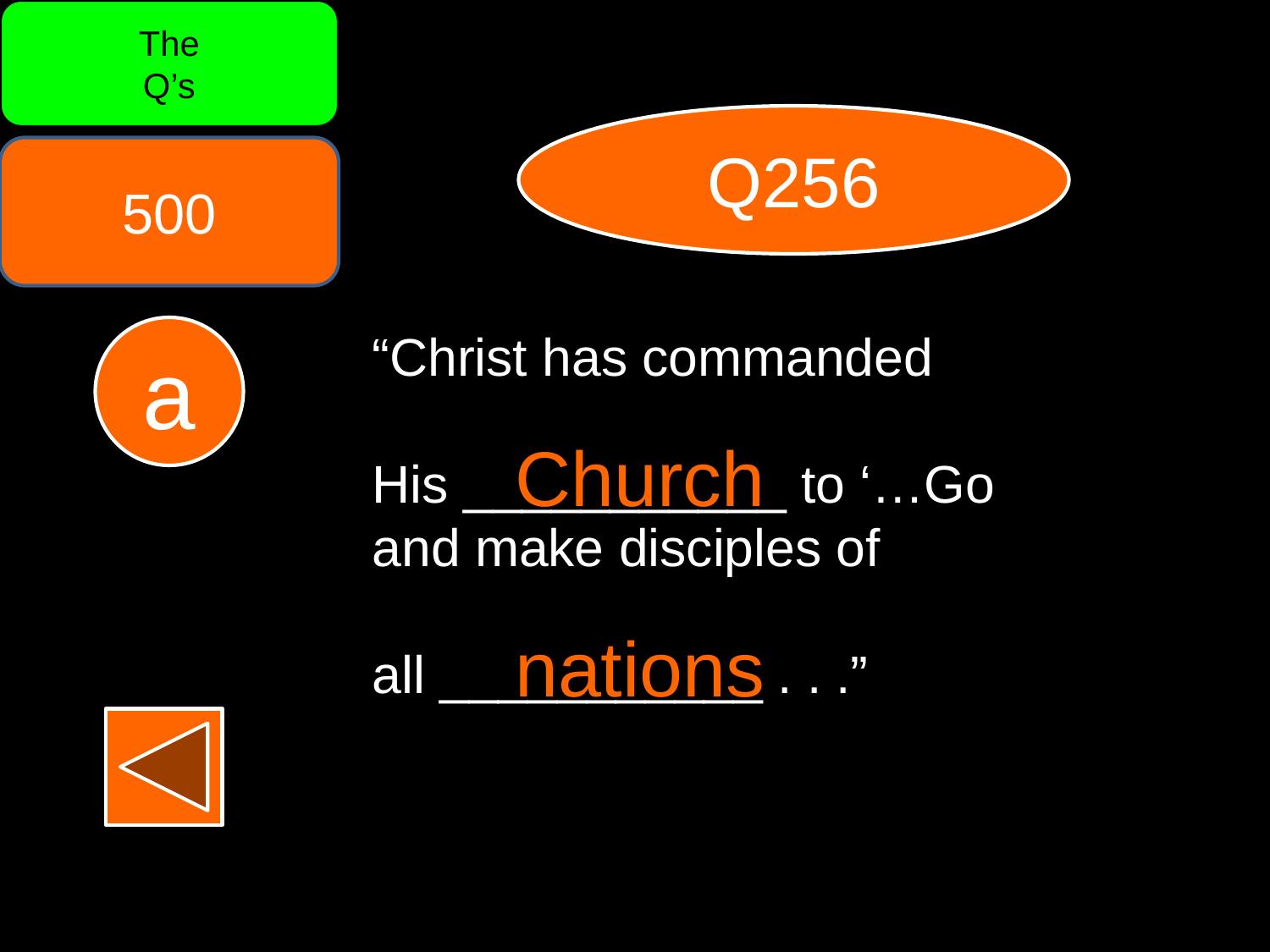

The
Q’s
Q256
500
a
“Christ has commanded

His ___________ to ‘…Go
and make disciples of

all ___________ . . .”
Church
nations